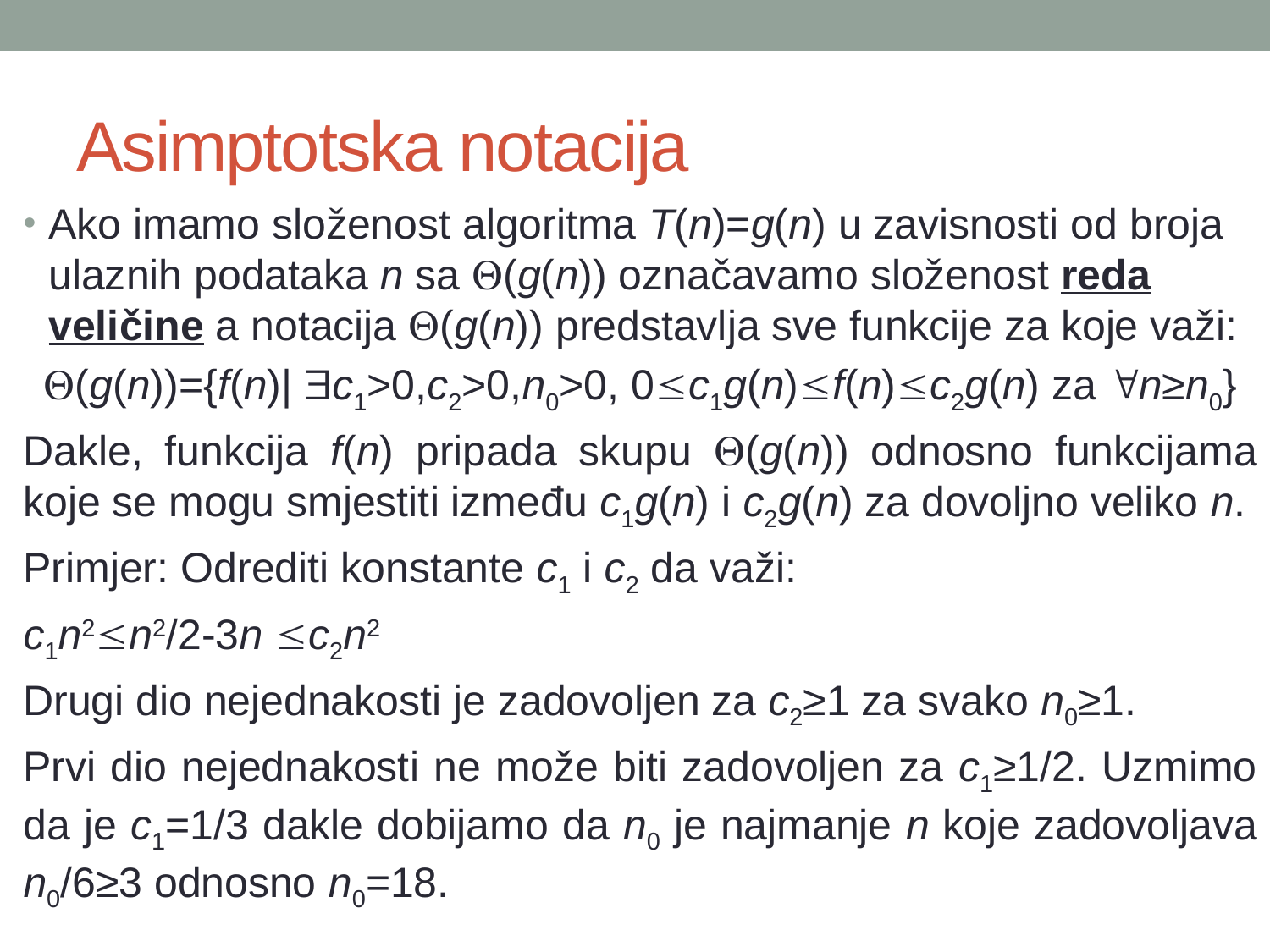

# Asimptotska notacija
Ako imamo složenost algoritma T(n)=g(n) u zavisnosti od broja ulaznih podataka n sa Θ(g(n)) označavamo složenost reda veličine a notacija Θ(g(n)) predstavlja sve funkcije za koje važi:
Θ(g(n))={f(n)| ∃c1>0,c2>0,n0>0, 0≤c1g(n)≤f(n)≤c2g(n) za ∀n≥n0}
Dakle, funkcija f(n) pripada skupu Θ(g(n)) odnosno funkcijama koje se mogu smjestiti između c1g(n) i c2g(n) za dovoljno veliko n.
Primjer: Odrediti konstante c1 i c2 da važi:
c1n2≤n2/2-3n ≤c2n2
Drugi dio nejednakosti je zadovoljen za c2≥1 za svako n0≥1.
Prvi dio nejednakosti ne može biti zadovoljen za c1≥1/2. Uzmimo da je c1=1/3 dakle dobijamo da n0 je najmanje n koje zadovoljava n0/6≥3 odnosno n0=18.